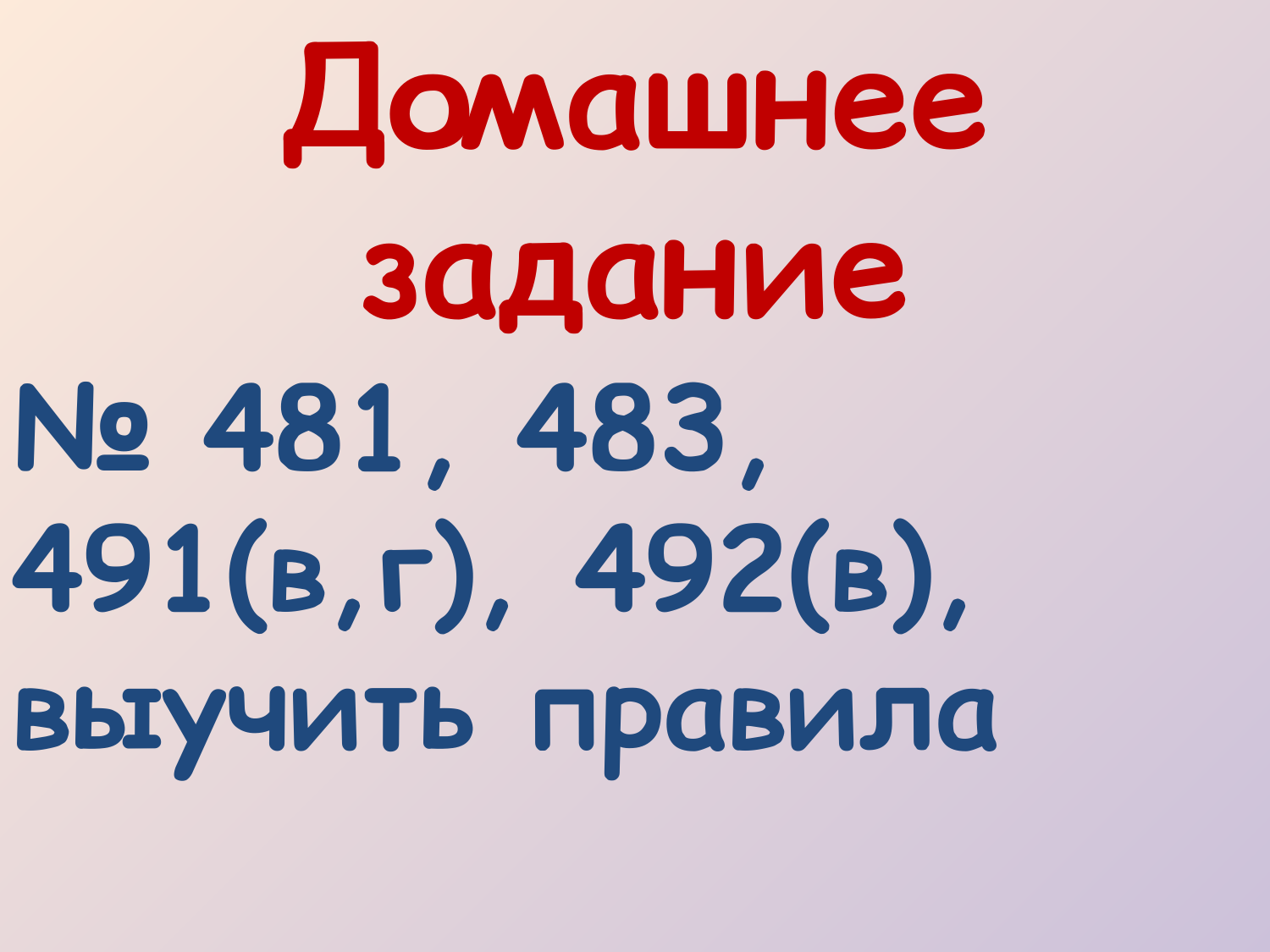

Домашнее задание
№ 481, 483, 491(в,г), 492(в), выучить правила